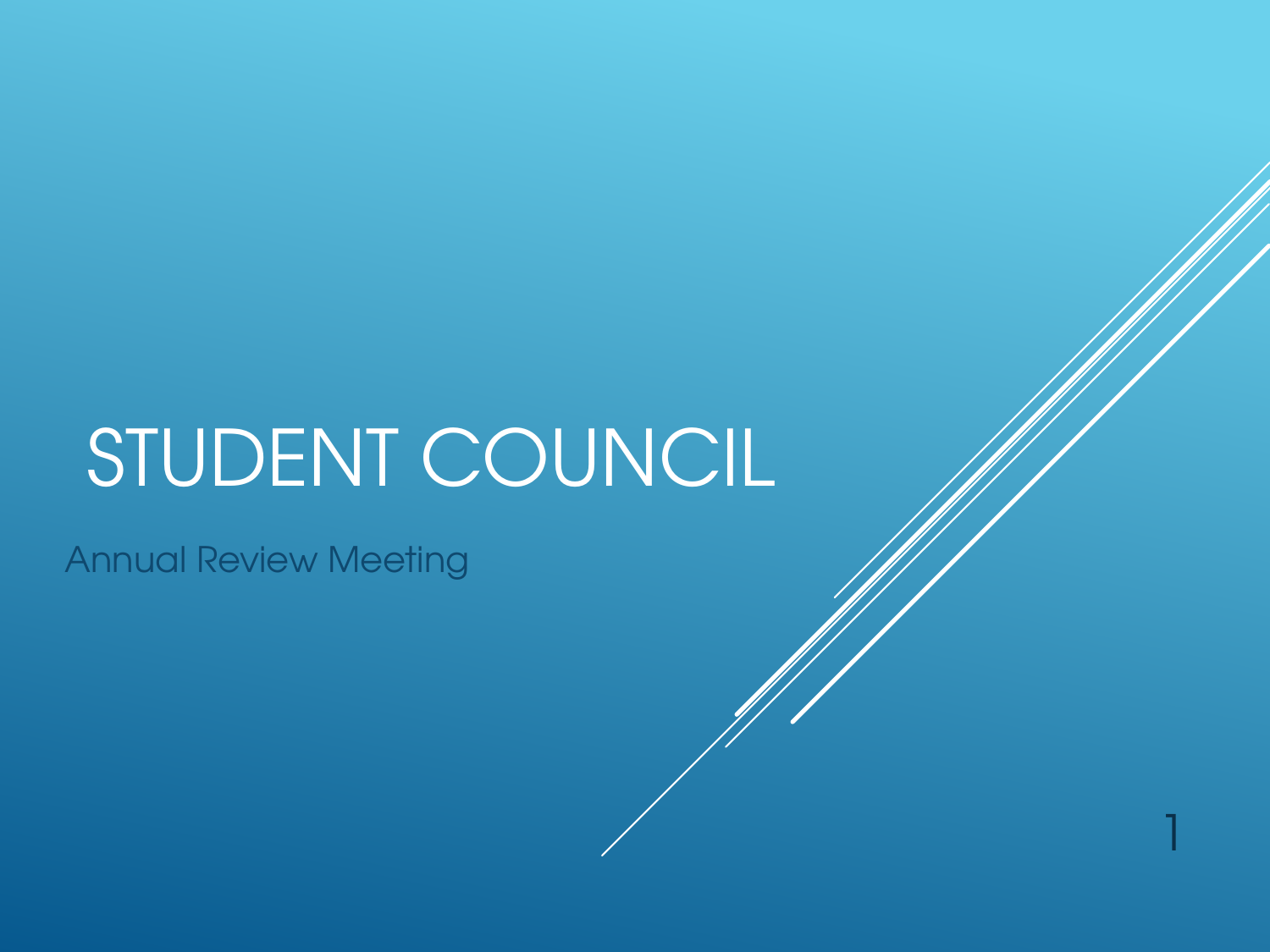

# Student Council
Annual Review Meeting
1